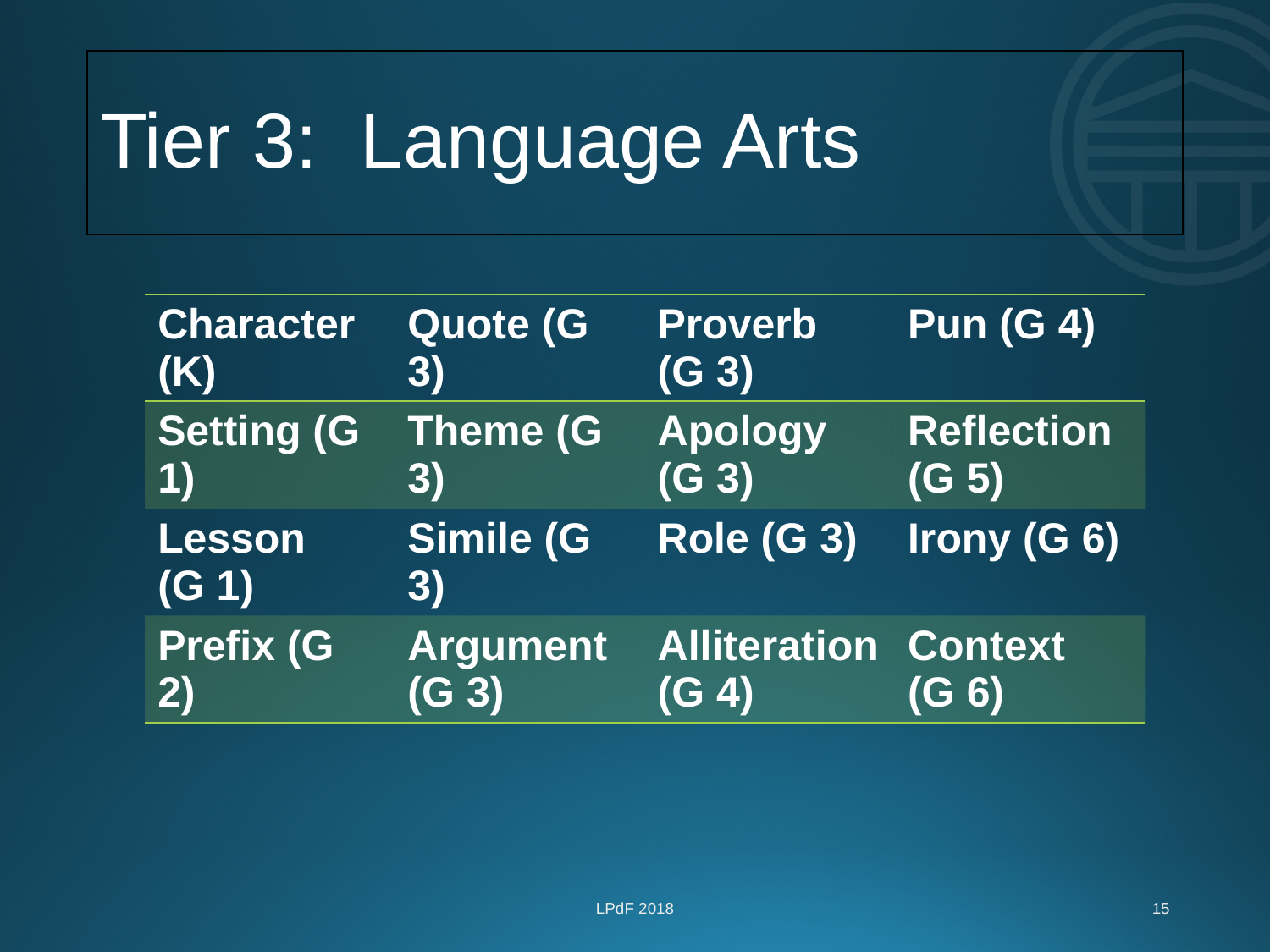

# Tier 3:  Language Arts
| Character (K) | Quote (G 3) | Proverb (G 3) | Pun (G 4) |
| --- | --- | --- | --- |
| Setting (G 1) | Theme (G 3) | Apology (G 3) | Reflection (G 5) |
| Lesson (G 1) | Simile (G 3) | Role (G 3) | Irony (G 6) |
| Prefix (G 2) | Argument (G 3) | Alliteration (G 4) | Context (G 6) |
LPdF 2018
15